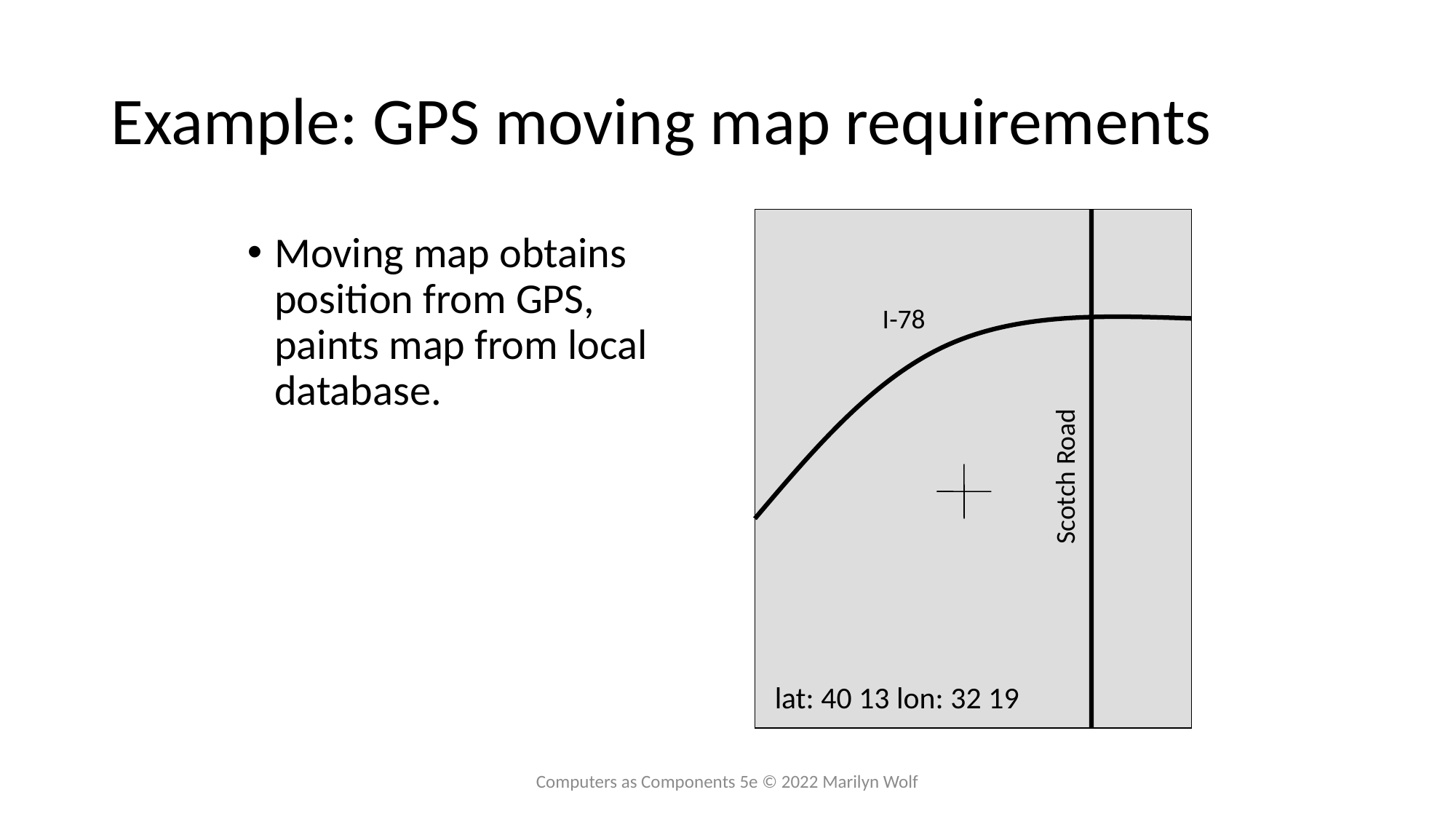

# Example: GPS moving map requirements

Moving map obtains position from GPS, paints map from local database.
I-78

Scotch Road

lat: 40 13 lon: 32 19
Computers as Components 5e © 2022 Marilyn Wolf